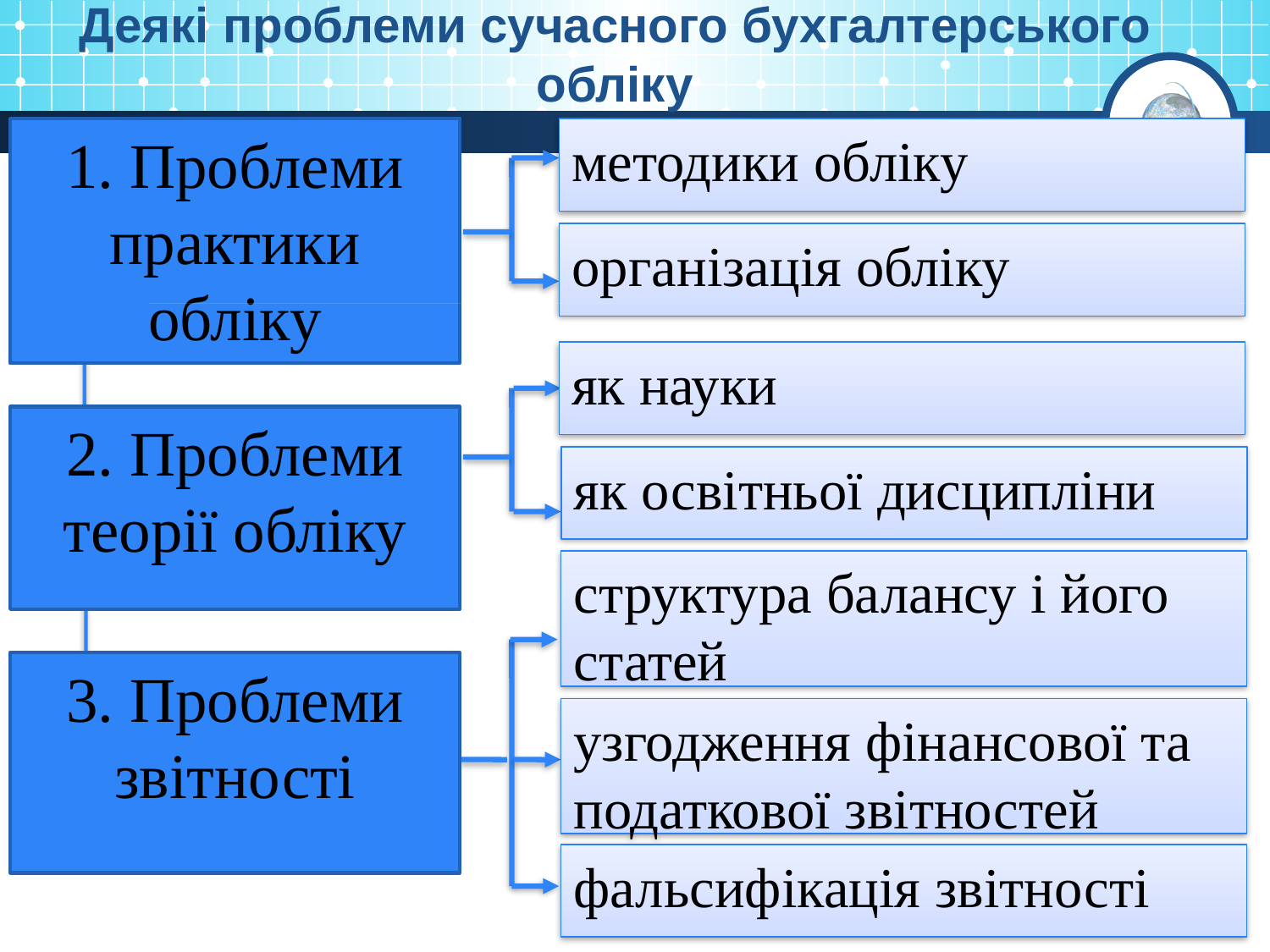

Деякі проблеми сучасного бухгалтерського обліку
1. Проблеми практики обліку
методики обліку
організація обліку
як науки
як освітньої дисципліни
2. Проблеми теорії обліку
структура балансу і його статей
3. Проблеми звітності
узгодження фінансової та податкової звітностей
фальсифікація звітності